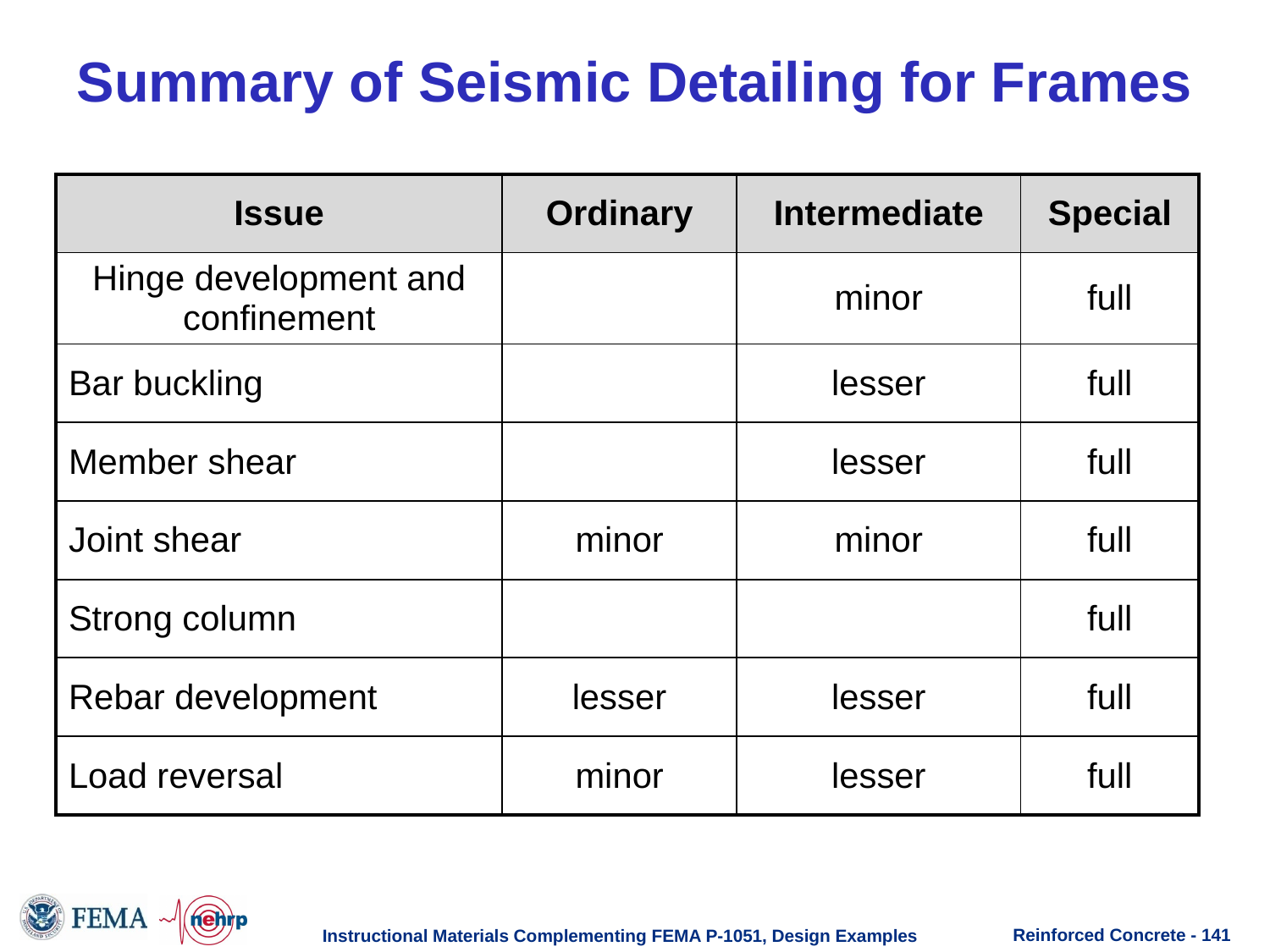

# Summary of Seismic Detailing for Frames
| Issue | Ordinary | Intermediate | Special |
| --- | --- | --- | --- |
| Hinge development and confinement |  | minor | full |
| Bar buckling |  | lesser | full |
| Member shear |  | lesser | full |
| Joint shear | minor | minor | full |
| Strong column |  |  | full |
| Rebar development | lesser | lesser | full |
| Load reversal | minor | lesser | full |
Instructional Materials Complementing FEMA P-1051, Design Examples